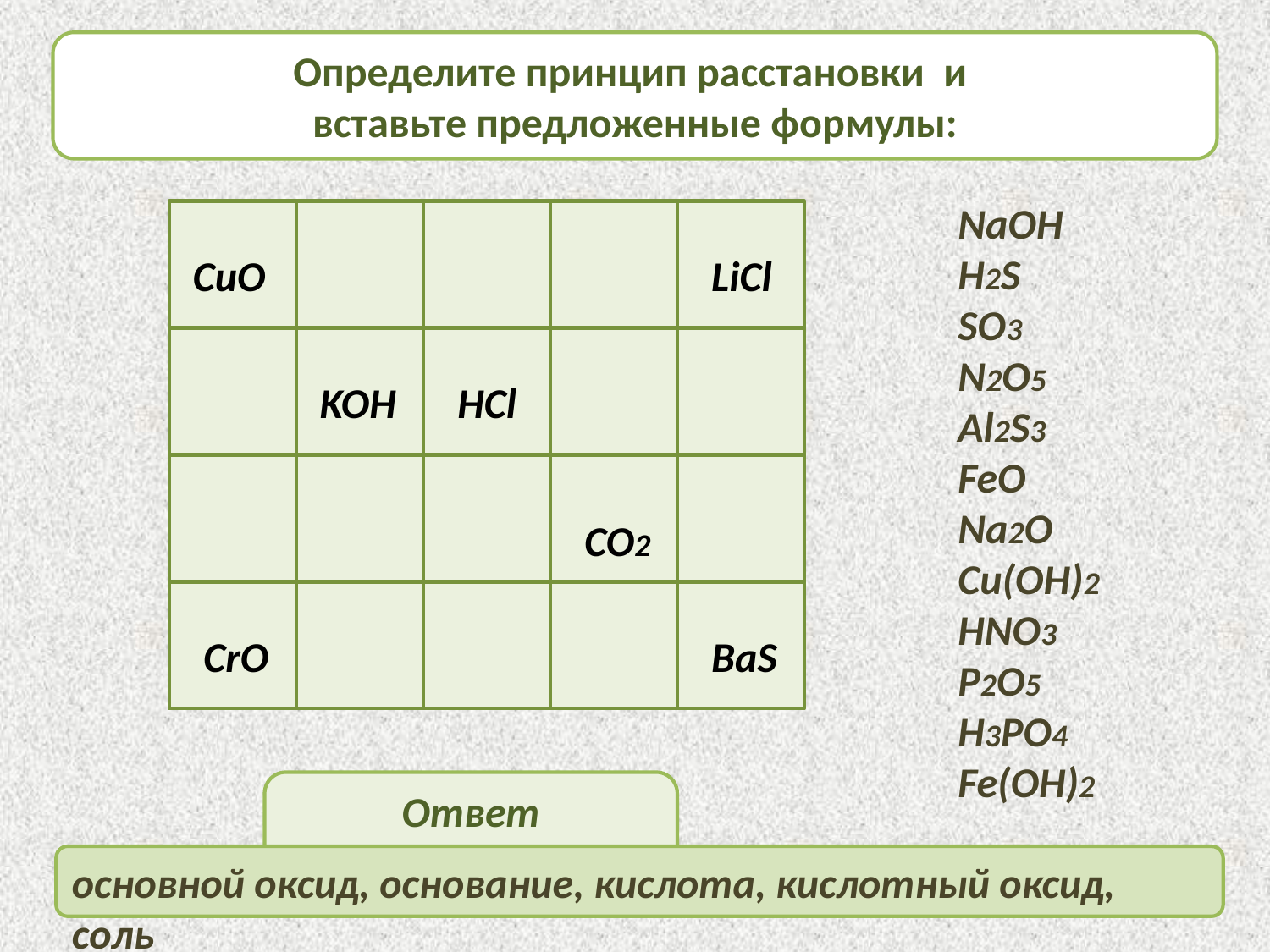

Определите принцип расстановки  и
вставьте предложенные формулы:
NaOH
H2S
SO3
N2O5
Al2S3
FeO
Na2O
Cu(OH)2
HNO3
P2O5
H3PO4
Fe(OH)2

CuO
LiCl

KOH
HCl

CO2

CrO
BaS
Ответ
Проверьте себя
основной оксид, основание, кислота, кислотный оксид, соль